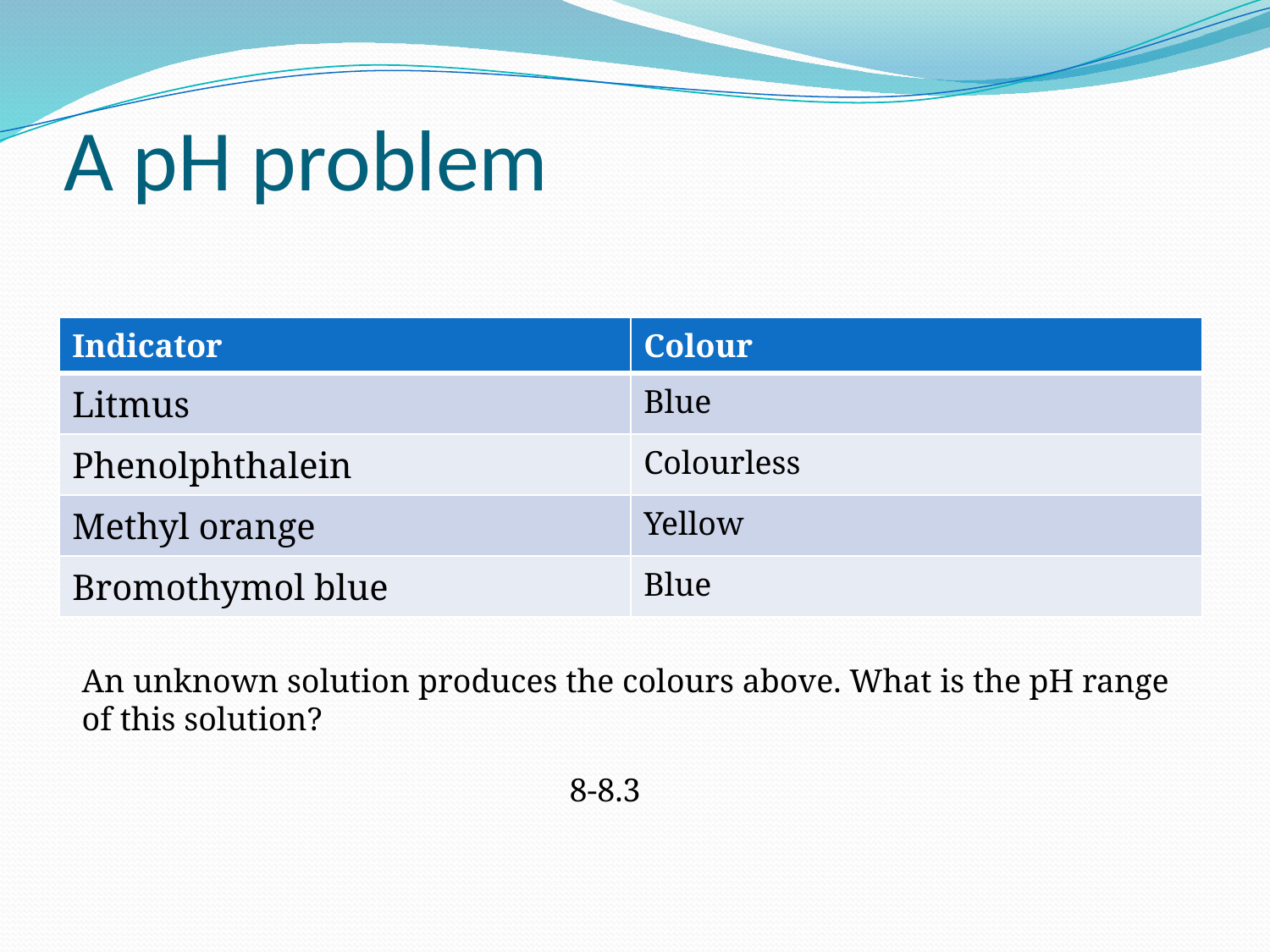

# A pH problem
| Indicator | Colour |
| --- | --- |
| Litmus | Blue |
| Phenolphthalein | Colourless |
| Methyl orange | Yellow |
| Bromothymol blue | Blue |
An unknown solution produces the colours above. What is the pH range of this solution?
8-8.3